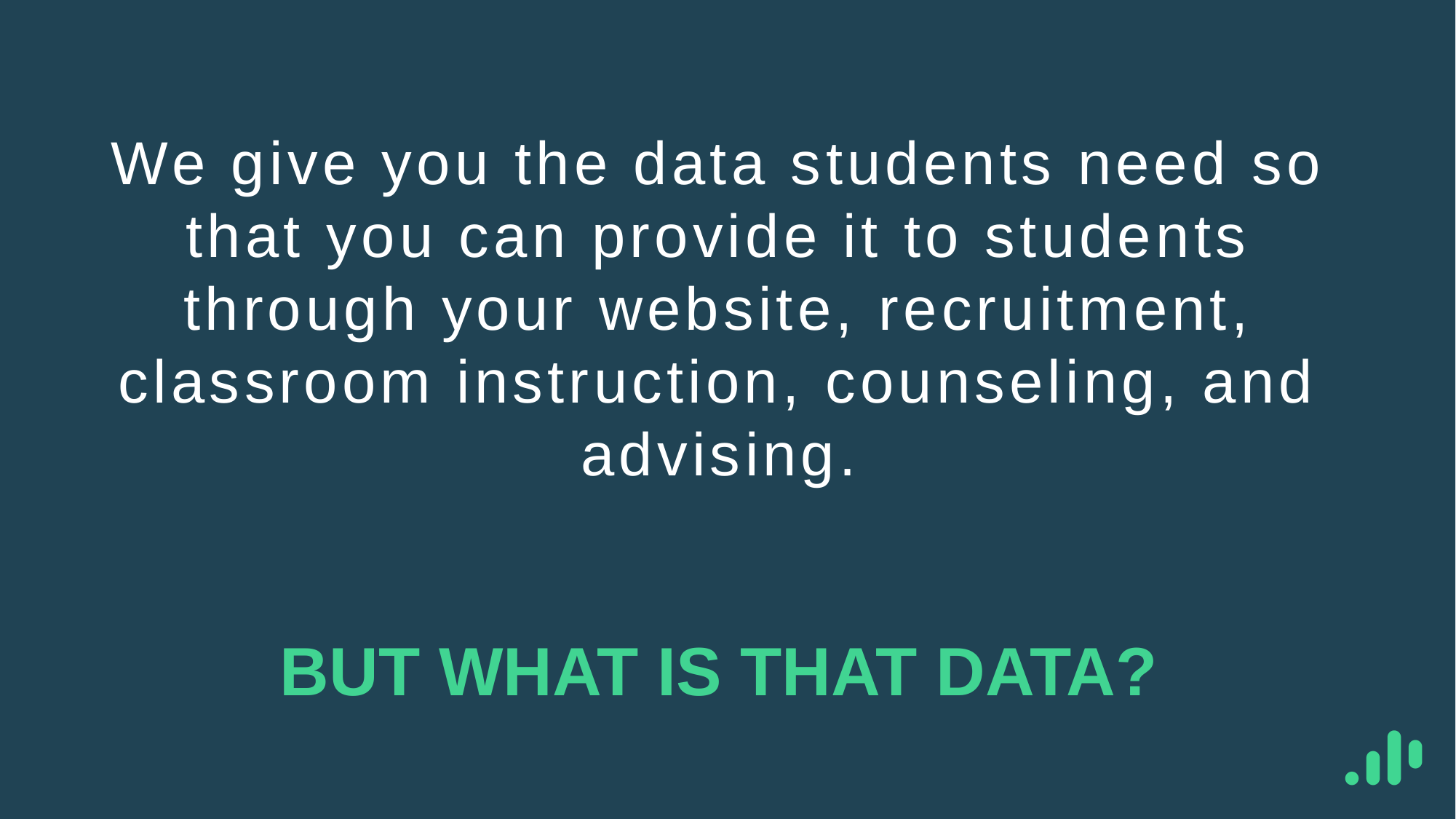

We give you the data students need so that you can provide it to students through your website, recruitment, classroom instruction, counseling, and advising.
BUT WHAT IS THAT DATA?